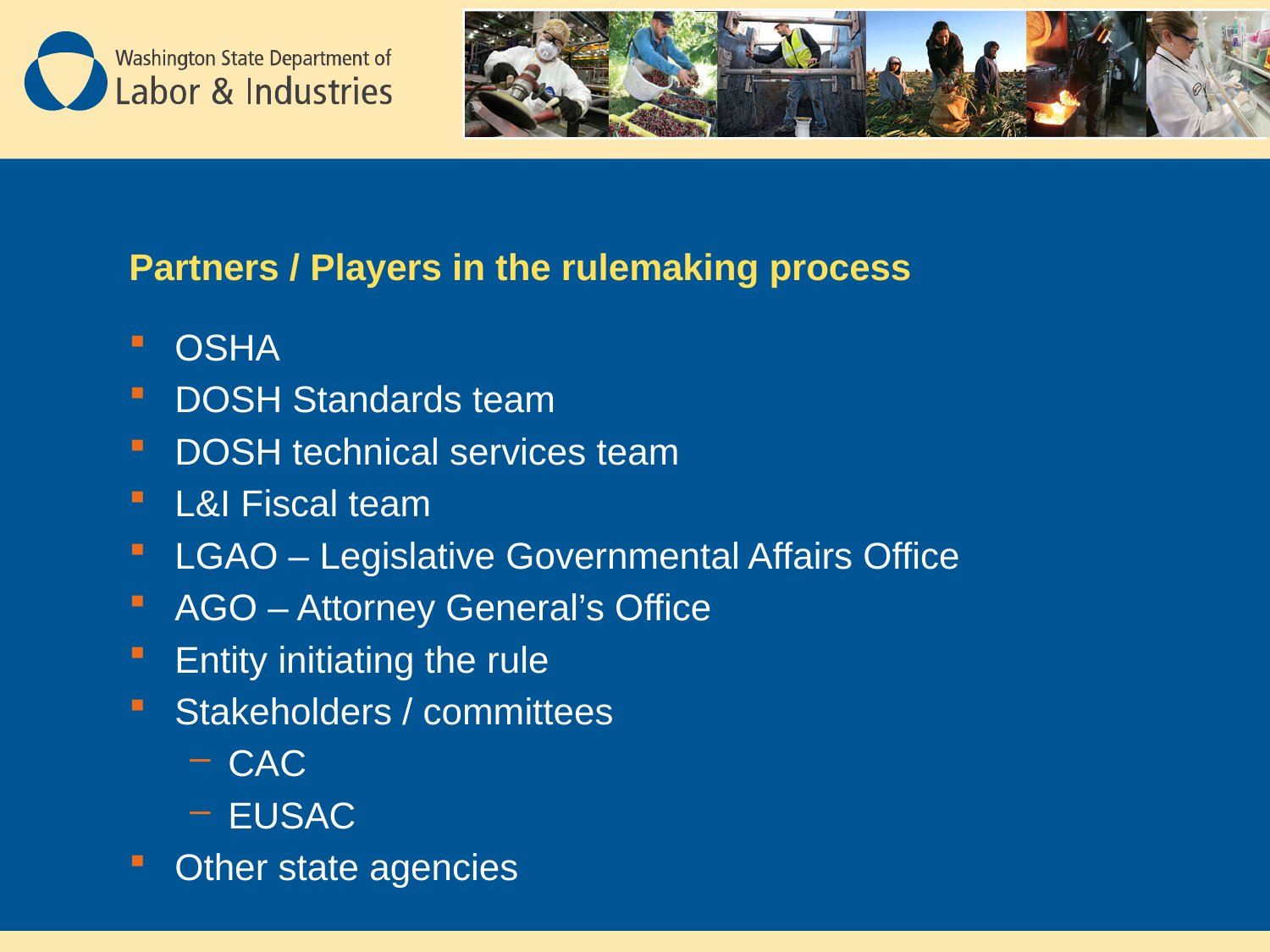

# Partners / Players in the rulemaking process
OSHA
DOSH Standards team
DOSH technical services team
L&I Fiscal team
LGAO – Legislative Governmental Affairs Office
AGO – Attorney General’s Office
Entity initiating the rule
Stakeholders / committees
CAC
EUSAC
Other state agencies